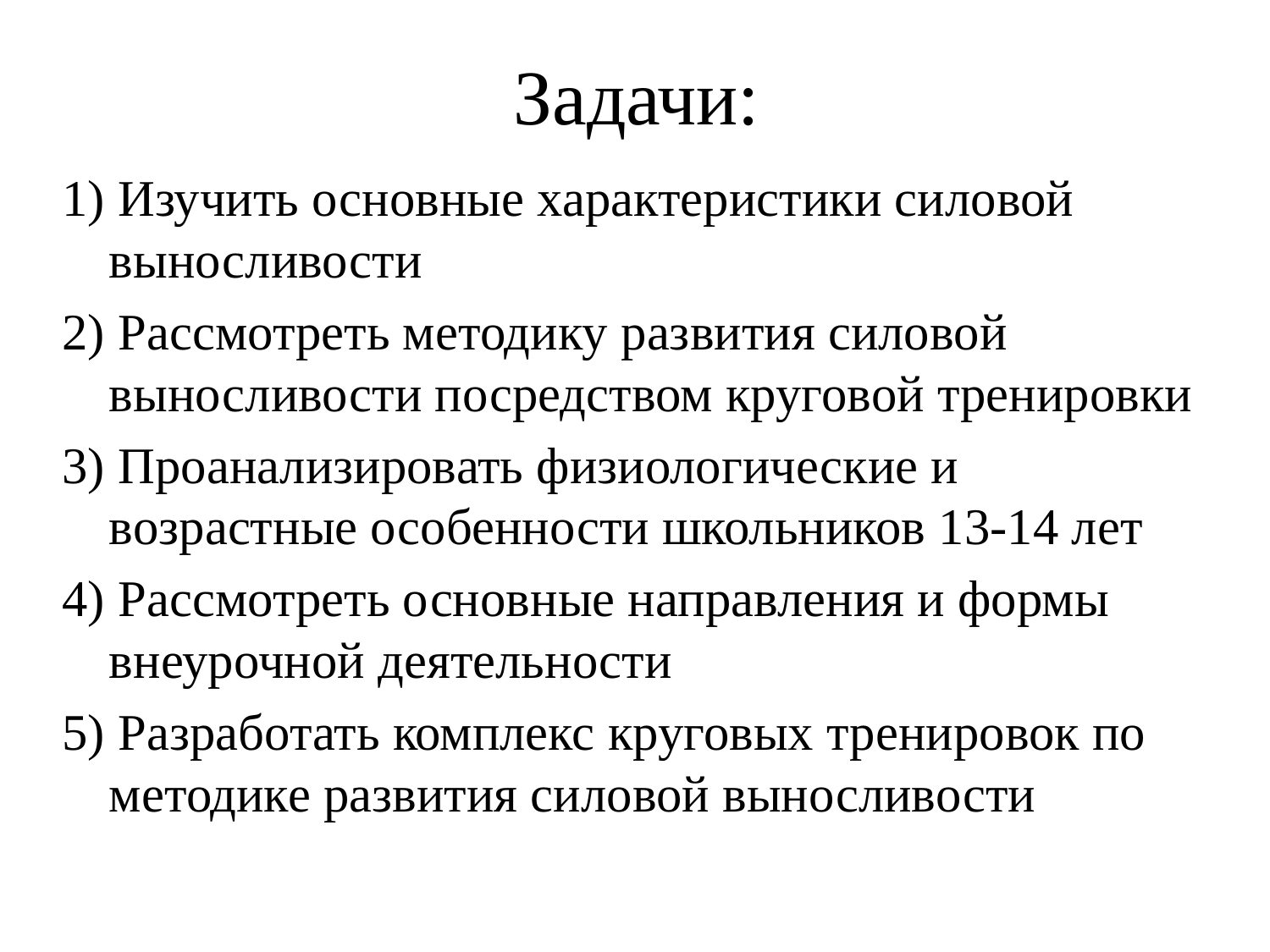

# Задачи:
1) Изучить основные характеристики силовой выносливости
2) Рассмотреть методику развития силовой выносливости посредством круговой тренировки
3) Проанализировать физиологические и возрастные особенности школьников 13-14 лет
4) Рассмотреть основные направления и формы внеурочной деятельности
5) Разработать комплекс круговых тренировок по методике развития силовой выносливости